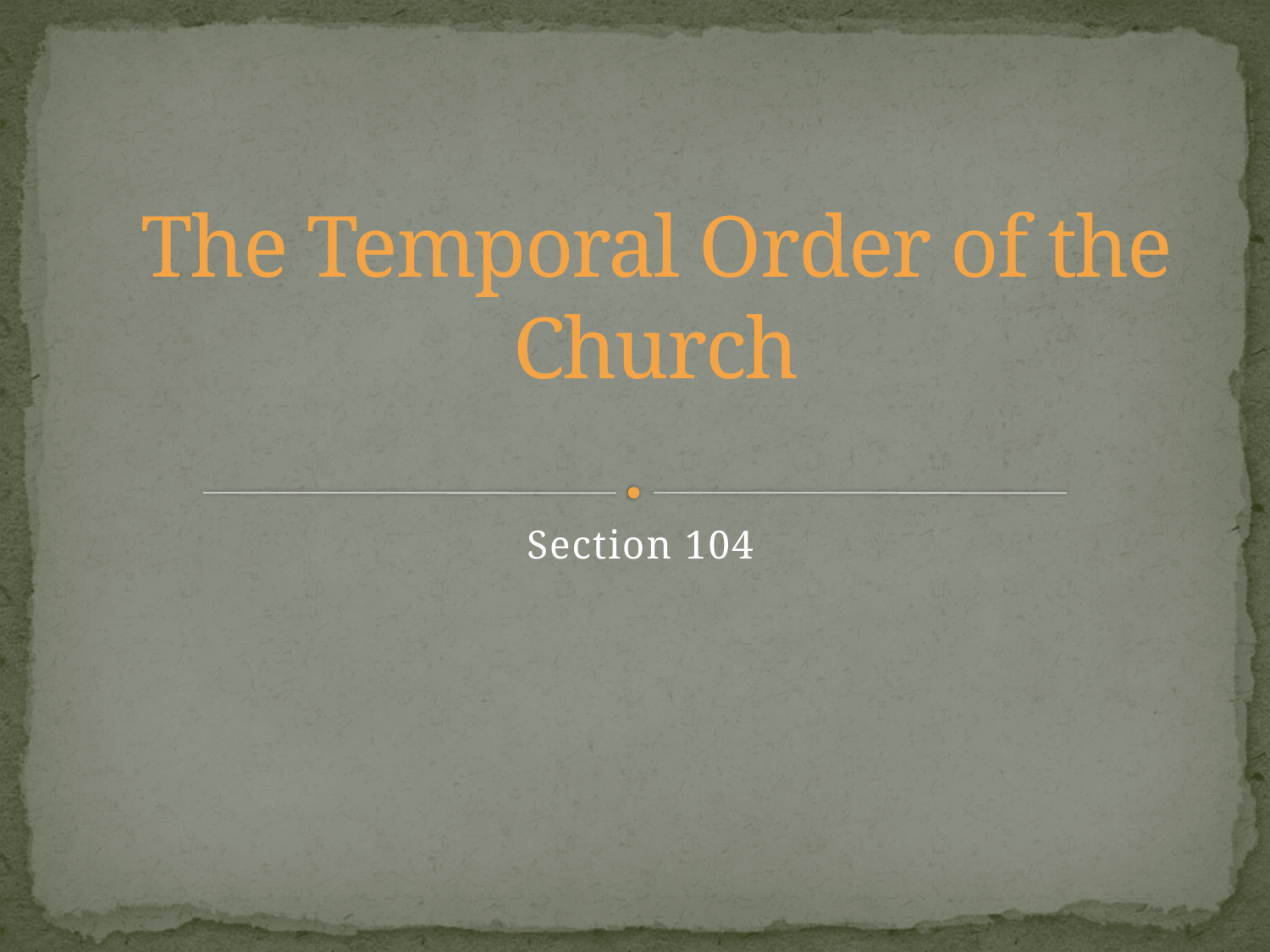

# The Temporal Order of the Church
Section 104